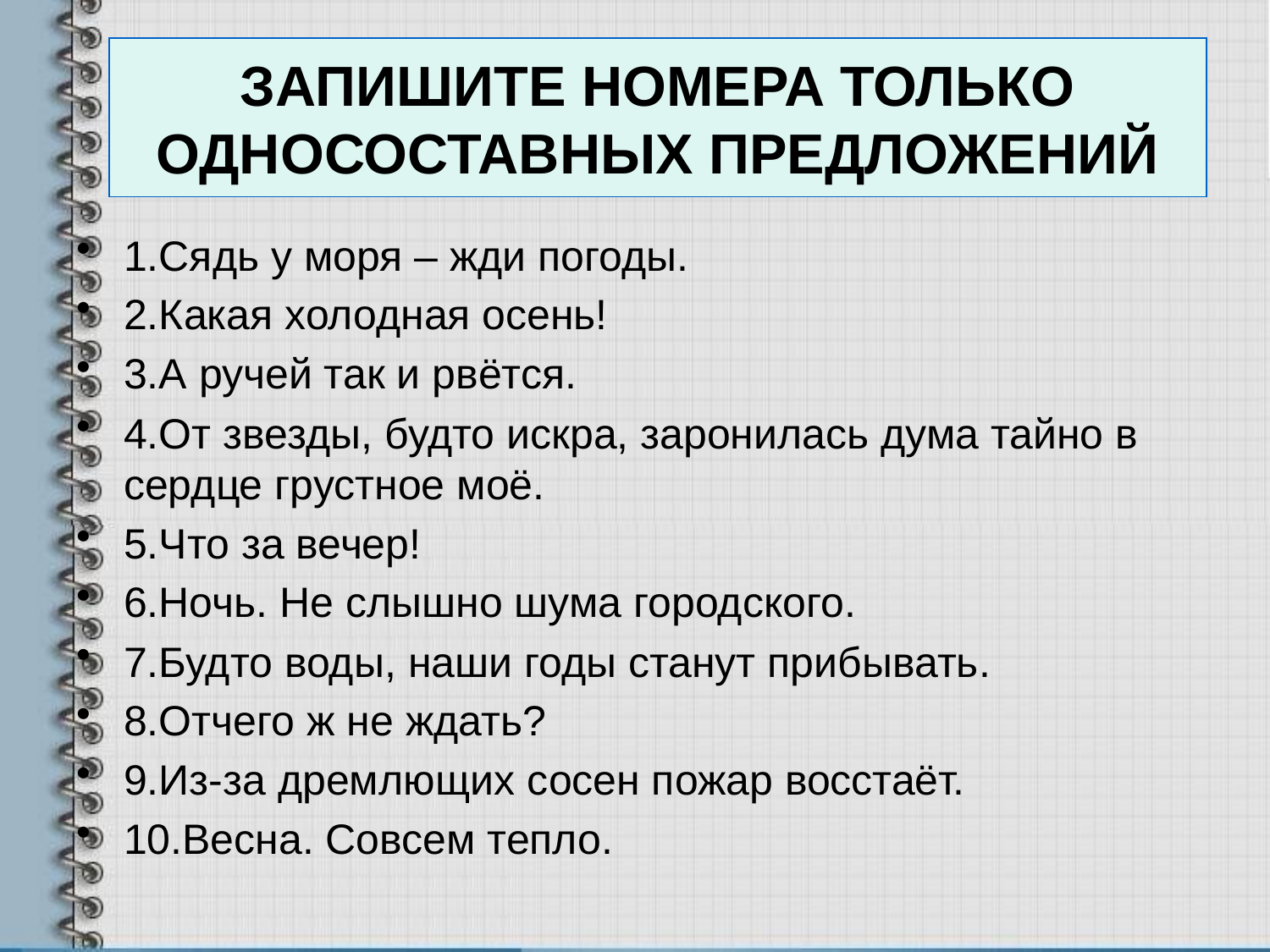

# ЗАПИШИТЕ НОМЕРА ТОЛЬКО ОДНОСОСТАВНЫХ ПРЕДЛОЖЕНИЙ
1.Сядь у моря – жди погоды.
2.Какая холодная осень!
3.А ручей так и рвётся.
4.От звезды, будто искра, заронилась дума тайно в сердце грустное моё.
5.Что за вечер!
6.Ночь. Не слышно шума городского.
7.Будто воды, наши годы станут прибывать.
8.Отчего ж не ждать?
9.Из-за дремлющих сосен пожар восстаёт.
10.Весна. Совсем тепло.